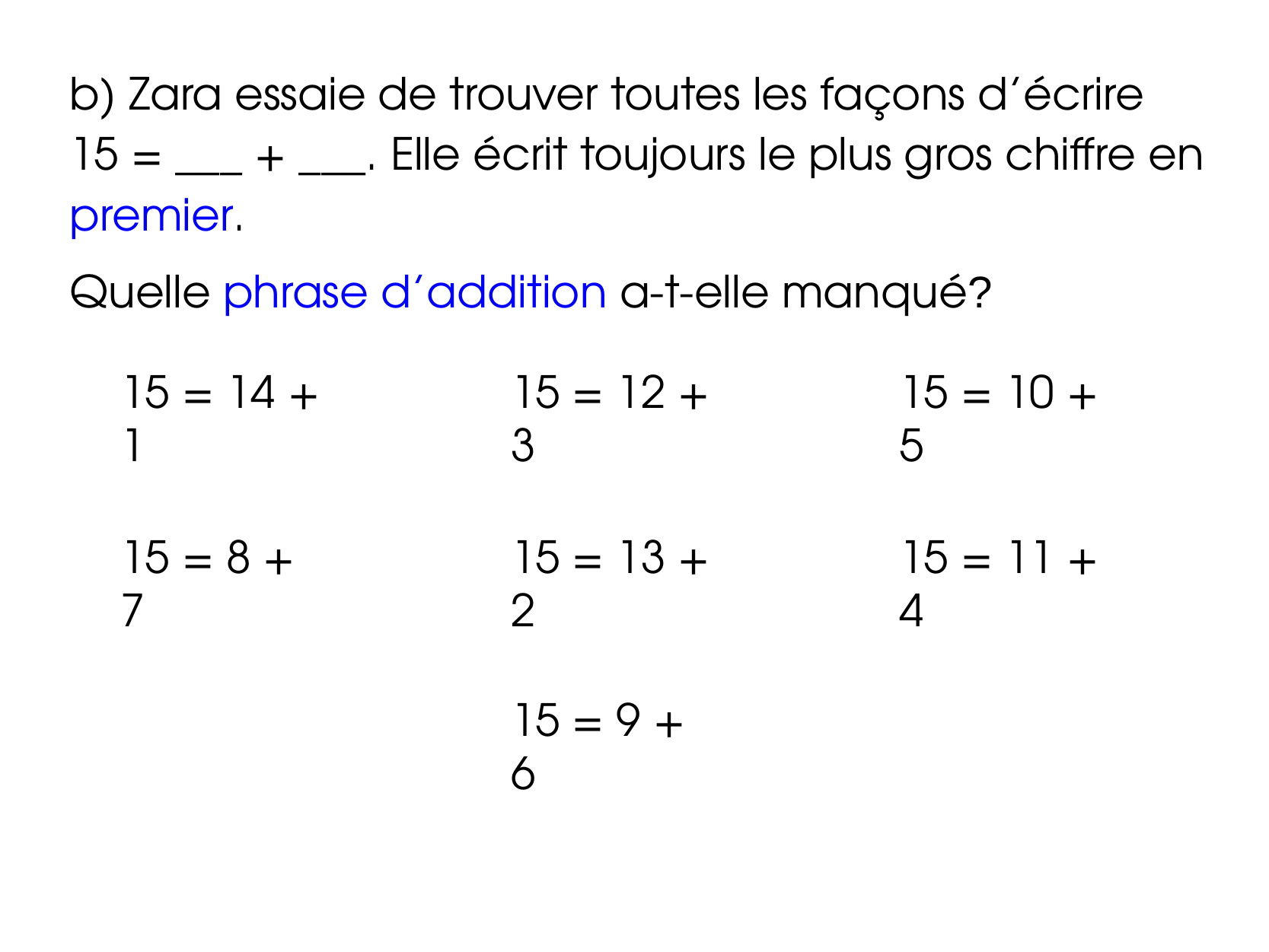

b) Zara essaie de trouver toutes les façons d’écrire
15 = ___ + ___. Elle écrit toujours le plus gros chiffre en premier.
Quelle phrase d’addition a-t-elle manqué?
15 = 14 + 1
15 = 12 + 3
15 = 10 + 5
15 = 8 + 7
15 = 13 + 2
15 = 11 + 4
15 = 9 + 6